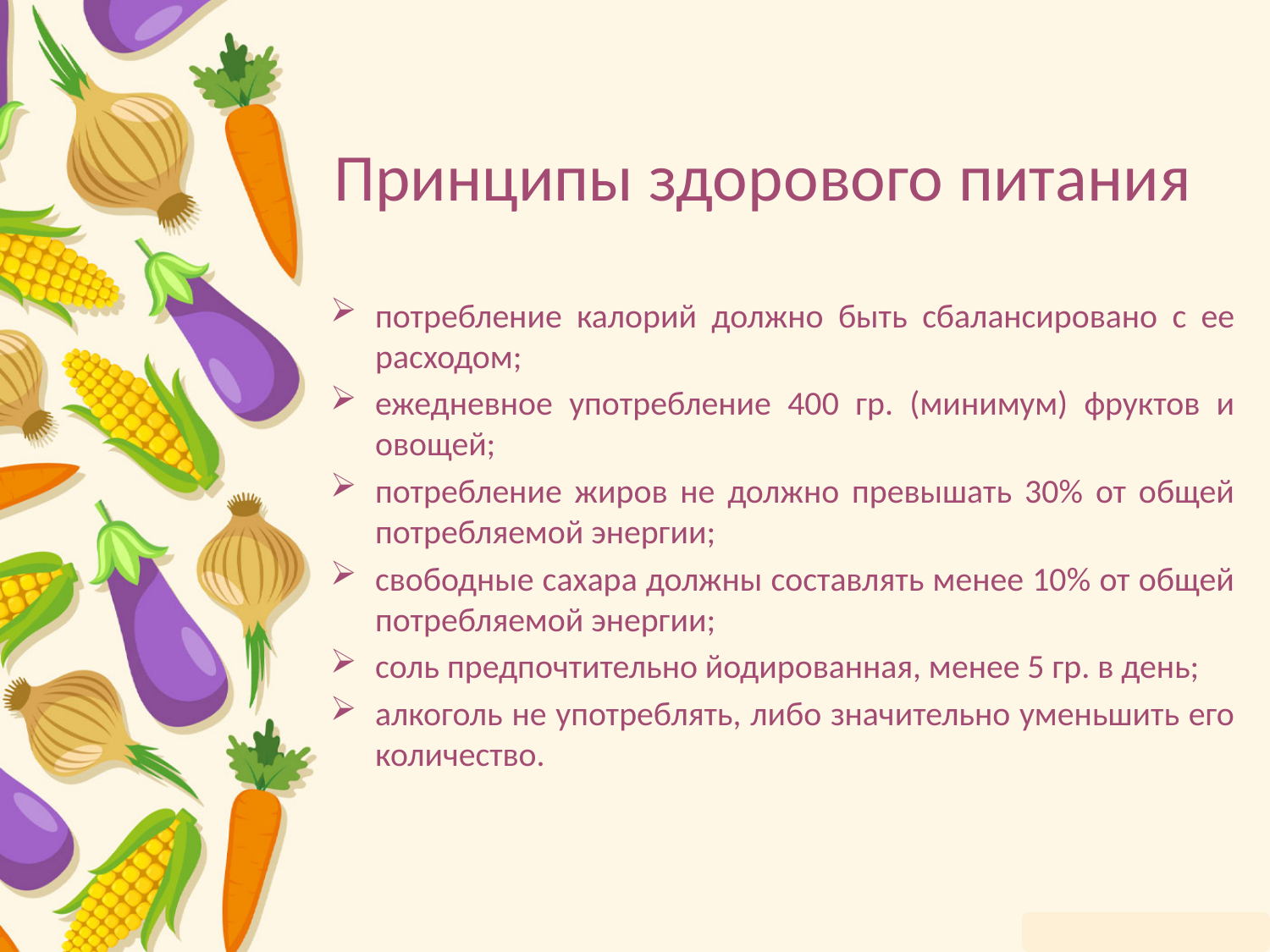

# Принципы здорового питания
потребление калорий должно быть сбалансировано с ее расходом;
ежедневное употребление 400 гр. (минимум) фруктов и овощей;
потребление жиров не должно превышать 30% от общей потребляемой энергии;
свободные сахара должны составлять менее 10% от общей потребляемой энергии;
соль предпочтительно йодированная, менее 5 гр. в день;
алкоголь не употреблять, либо значительно уменьшить его количество.